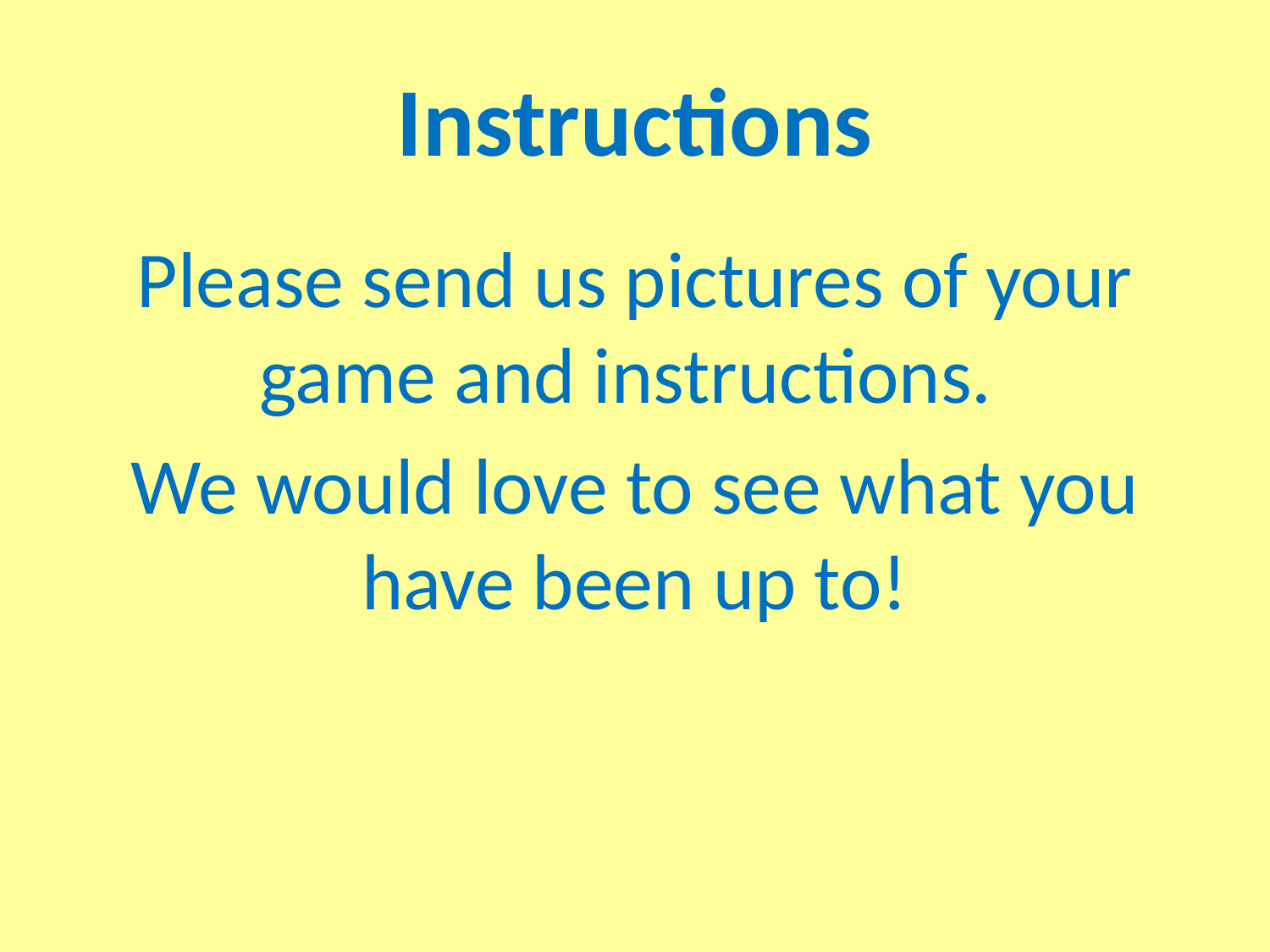

# Instructions
Please send us pictures of your game and instructions.
We would love to see what you have been up to!